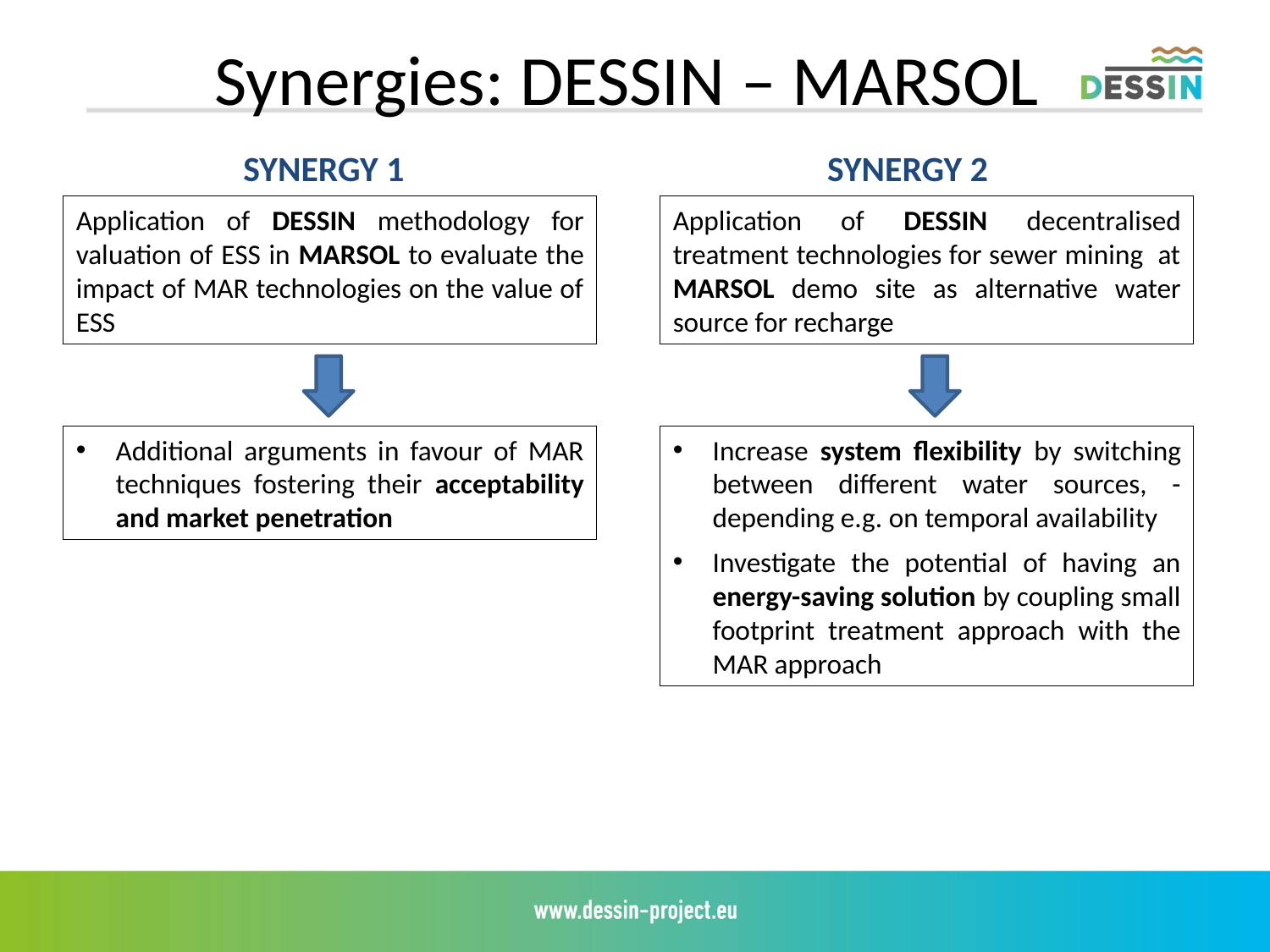

# Synergies: DESSIN – MARSOL
SYNERGY 1
SYNERGY 2
Application of DESSIN methodology for valuation of ESS in MARSOL to evaluate the impact of MAR technologies on the value of ESS
Application of DESSIN decentralised treatment technologies for sewer mining  at MARSOL demo site as alternative water source for recharge

Additional arguments in favour of MAR techniques fostering their acceptability and market penetration
Increase system flexibility by switching between different water sources, - depending e.g. on temporal availability
Investigate the potential of having an energy-saving solution by coupling small footprint treatment approach with the MAR approach